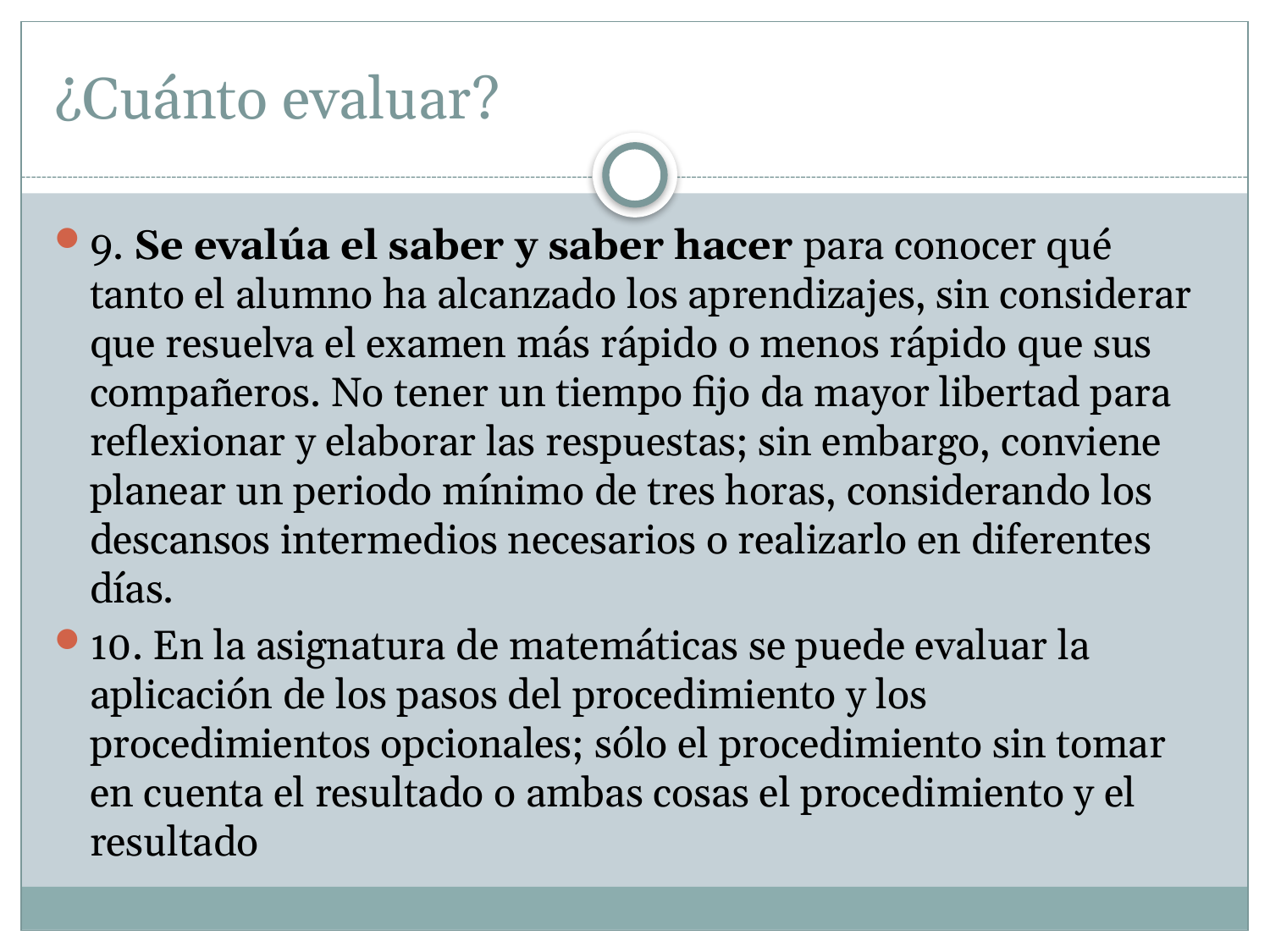

# ¿Cuánto evaluar?
9. Se evalúa el saber y saber hacer para conocer qué tanto el alumno ha alcanzado los aprendizajes, sin considerar que resuelva el examen más rápido o menos rápido que sus compañeros. No tener un tiempo fijo da mayor libertad para reflexionar y elaborar las respuestas; sin embargo, conviene planear un periodo mínimo de tres horas, considerando los descansos intermedios necesarios o realizarlo en diferentes días.
10. En la asignatura de matemáticas se puede evaluar la aplicación de los pasos del procedimiento y los procedimientos opcionales; sólo el procedimiento sin tomar en cuenta el resultado o ambas cosas el procedimiento y el resultado